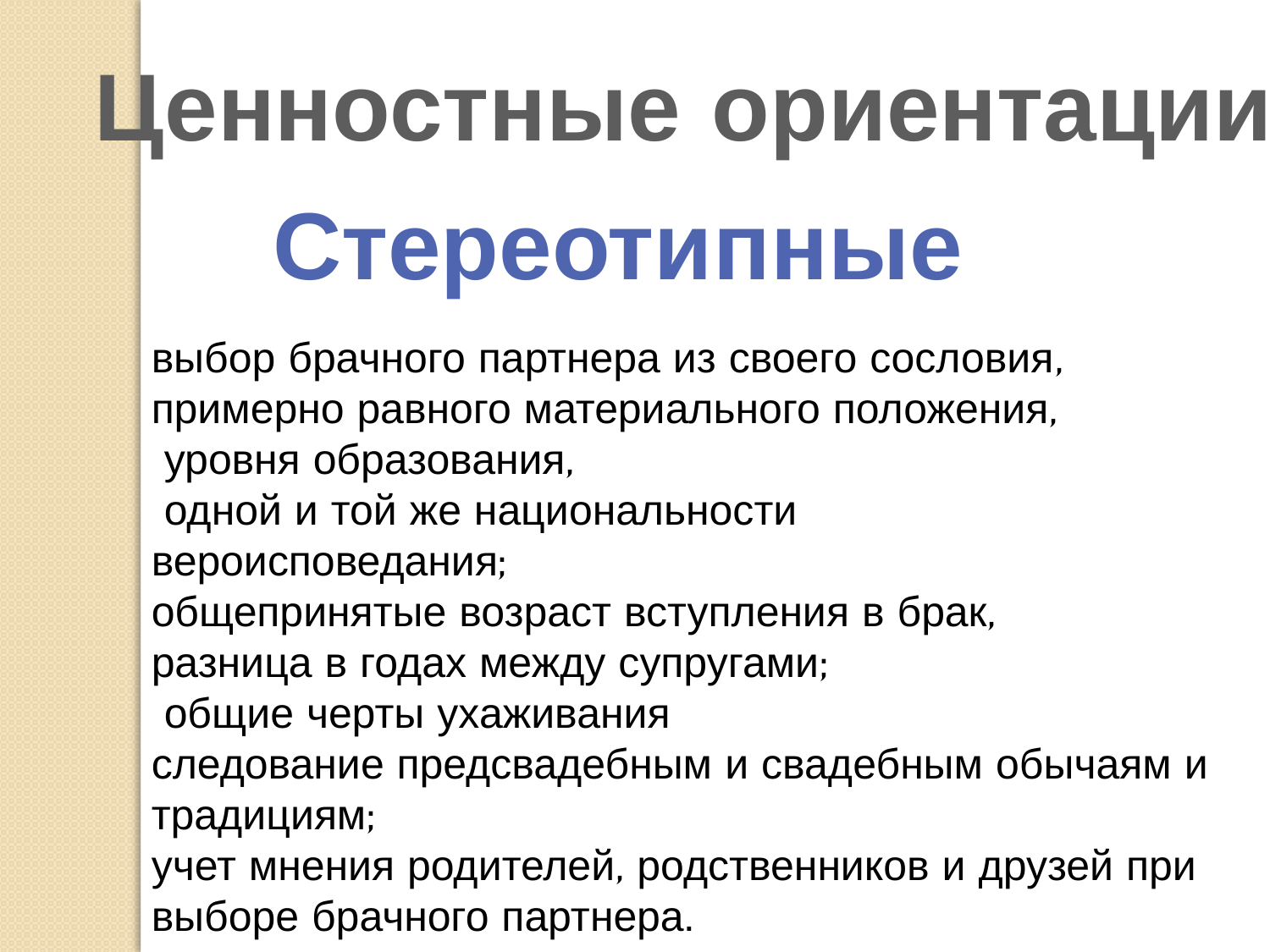

Ценностные ориентации
Стереотипные
выбор брачного партнера из своего сословия,
примерно равного материального положения,
 уровня образования,
 одной и той же национальности
вероисповедания;
общепринятые возраст вступления в брак,
разница в годах между супругами;
 общие черты ухаживания
следование предсвадебным и свадебным обычаям и традициям;
учет мнения родителей, родственников и друзей при выборе брачного партнера.